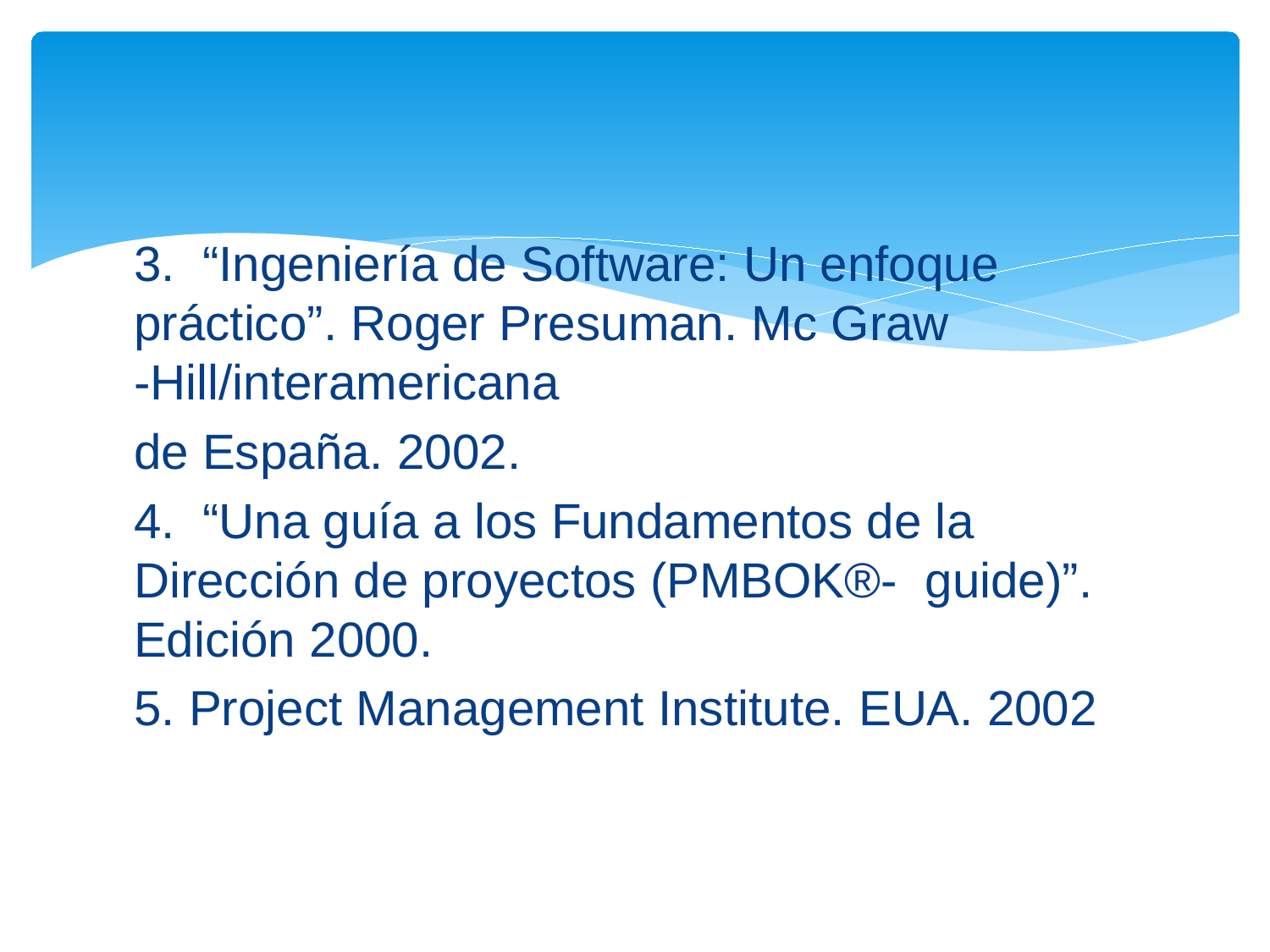

#
3.  “Ingeniería de Software: Un enfoque práctico”. Roger Presuman. Mc Graw -Hill/interamericana
de España. 2002.
4.  “Una guía a los Fundamentos de la Dirección de proyectos (PMBOK®-  guide)”. Edición 2000.
5. Project Management Institute. EUA. 2002